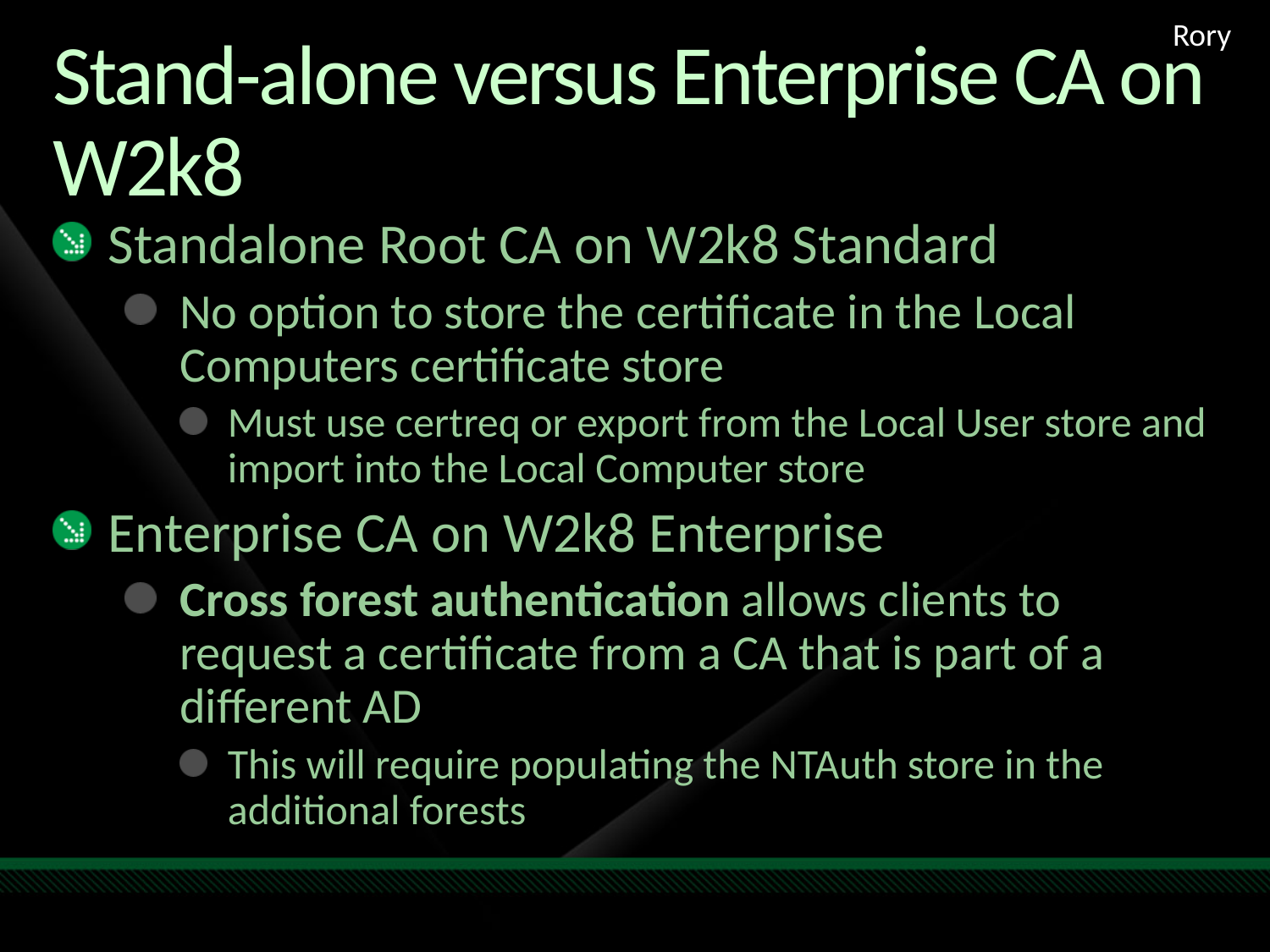

Rory
# Stand-alone versus Enterprise CA on W2k8
Standalone Root CA on W2k8 Standard
No option to store the certificate in the Local Computers certificate store
Must use certreq or export from the Local User store and import into the Local Computer store
Enterprise CA on W2k8 Enterprise
Cross forest authentication allows clients to request a certificate from a CA that is part of a different AD
This will require populating the NTAuth store in the additional forests